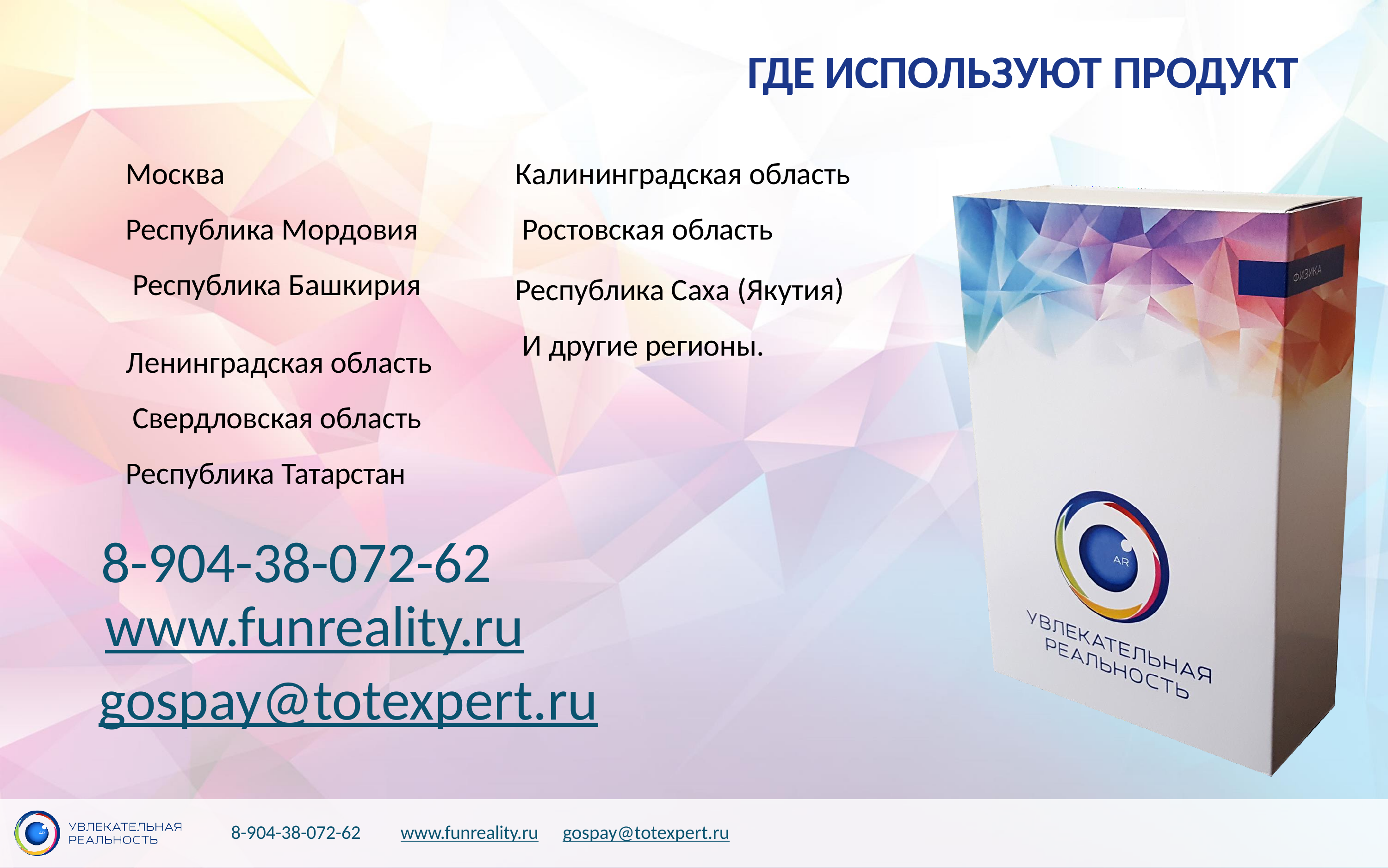

# ГДЕ ИСПОЛЬЗУЮТ ПРОДУКТ
Москва
Республика Мордовия  Республика Башкирия
Калининградская область  Ростовская область
Республика Саха (Якутия)  И другие регионы.

Ленинградская область  Свердловская область  Республика Татарстан
8-904-38-072-62
www.funreality.ru
gospay@totexpert.ru
8-904-38-072-62
www.funreality.ru
gospay@totexpert.ru